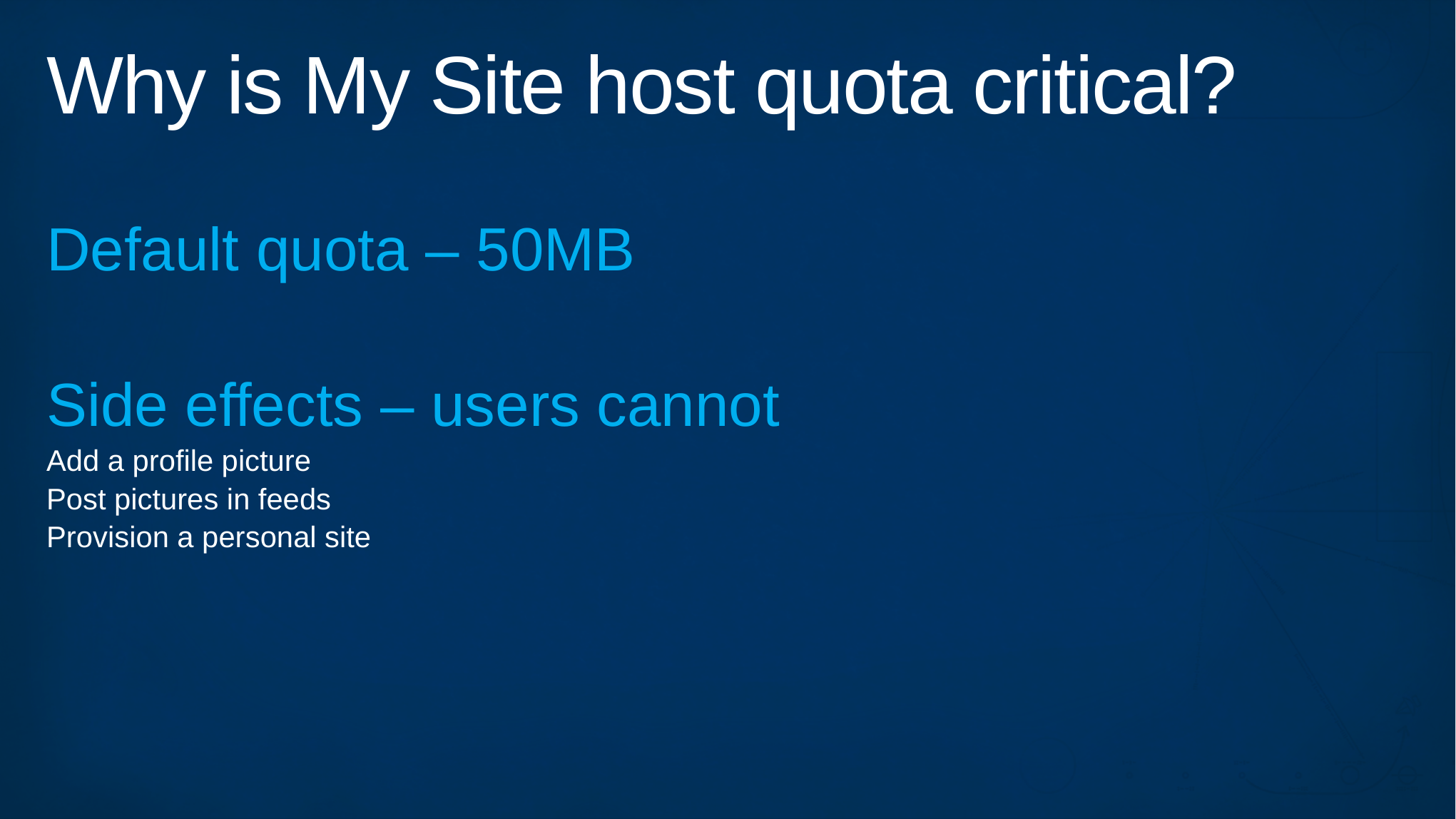

# Why is My Site host quota critical?
Default quota – 50MB

Side effects – users cannot
Add a profile picture
Post pictures in feeds
Provision a personal site